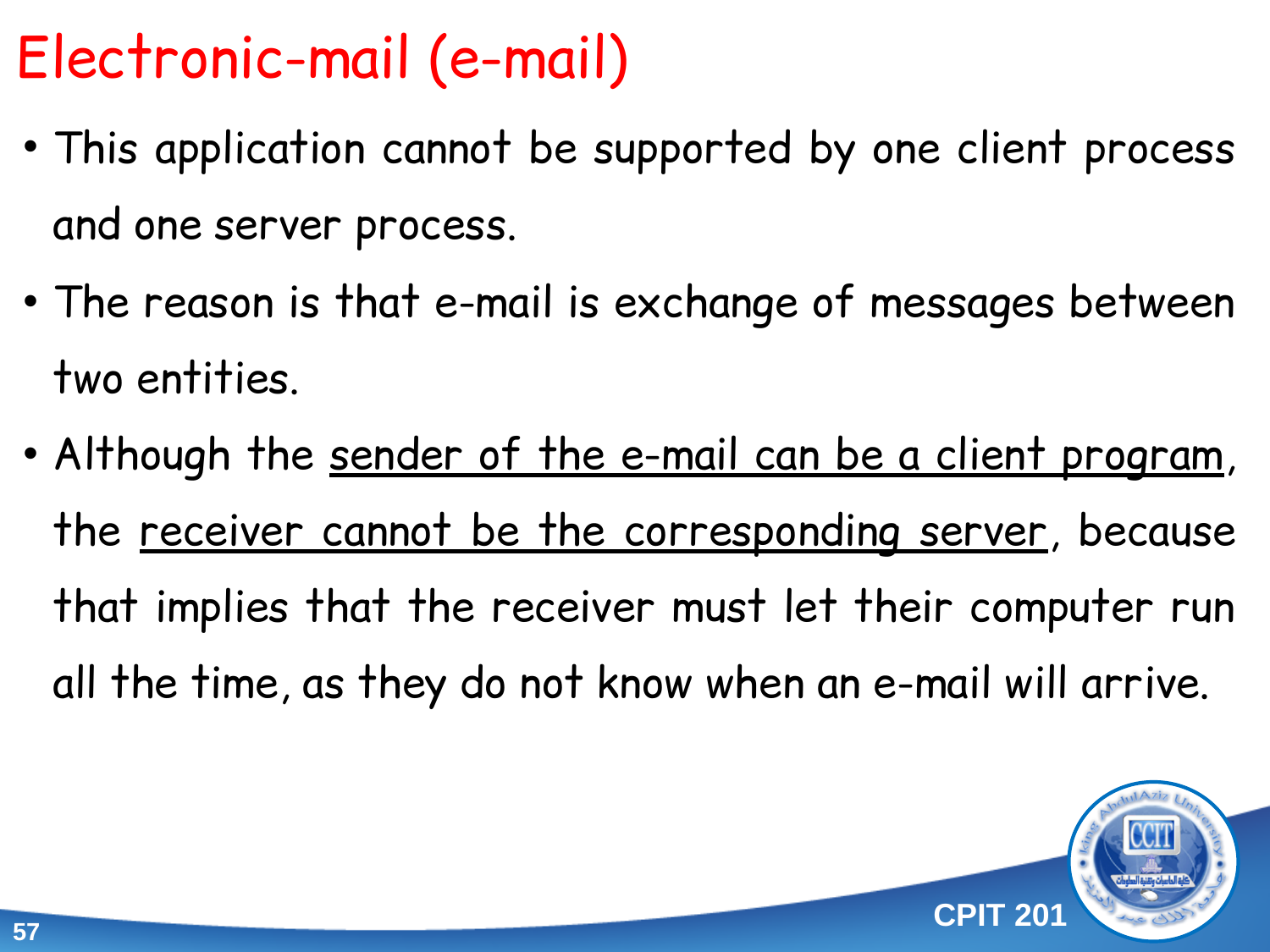

Electronic-mail (e-mail)
This application cannot be supported by one client process and one server process.
The reason is that e-mail is exchange of messages between two entities.
Although the sender of the e-mail can be a client program, the receiver cannot be the corresponding server, because that implies that the receiver must let their computer run all the time, as they do not know when an e-mail will arrive.

57